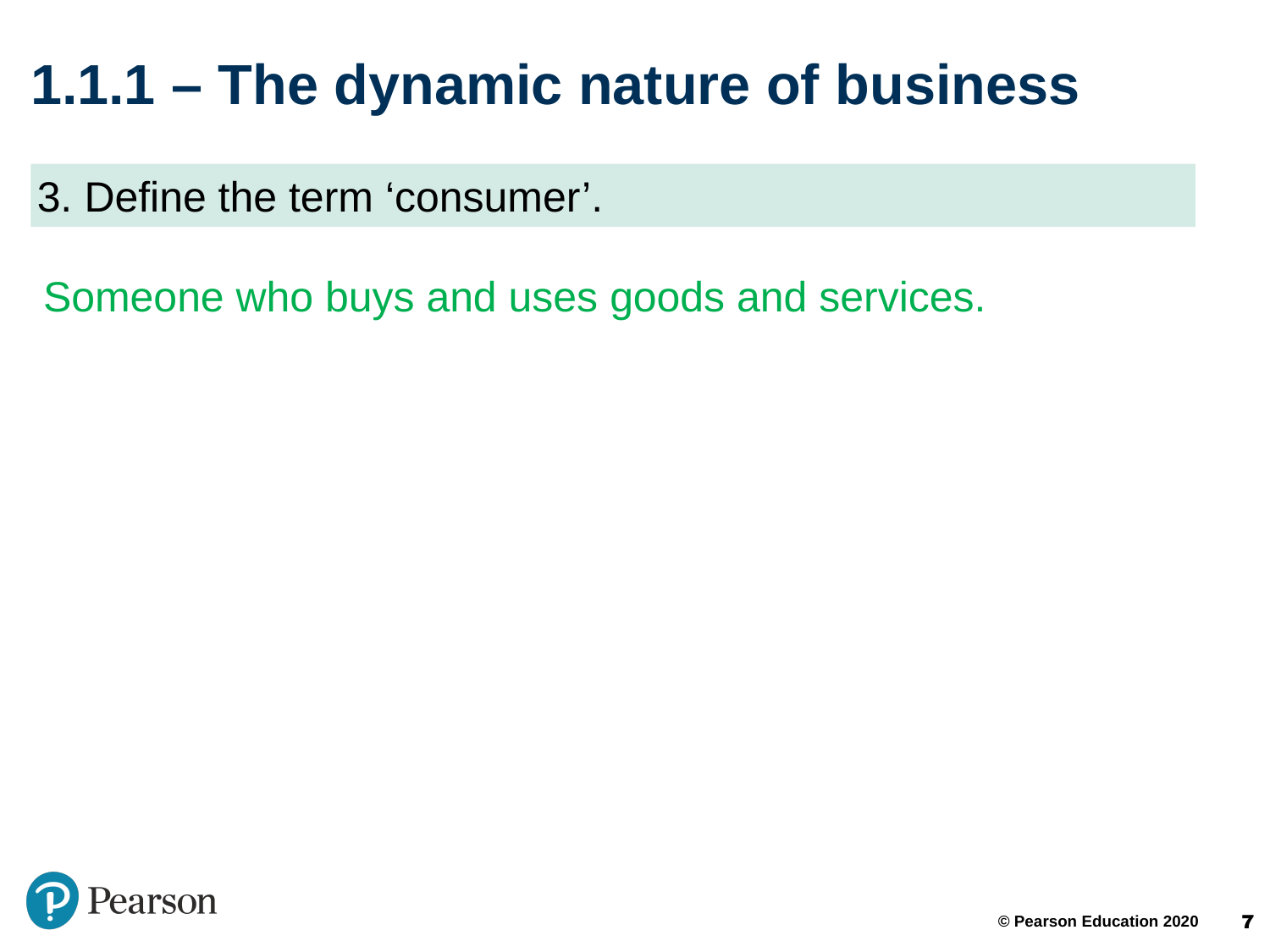

# 1.1.1 – The dynamic nature of business
3. Define the term ‘consumer’.
Someone who buys and uses goods and services.
7